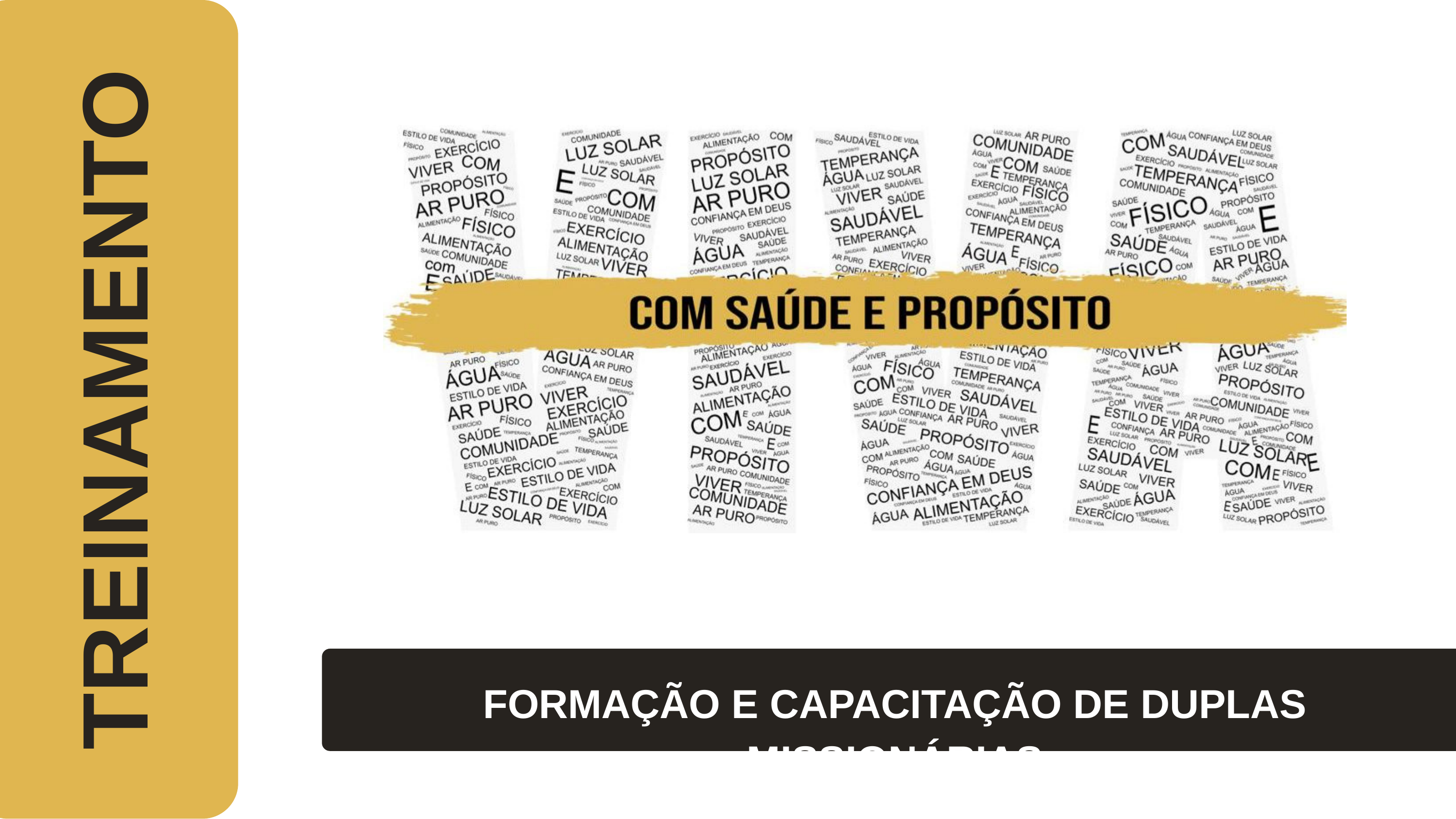

TREINAMENTO

FORMAÇÃO E CAPACITAÇÃO DE DUPLAS MISSIONÁRIAS